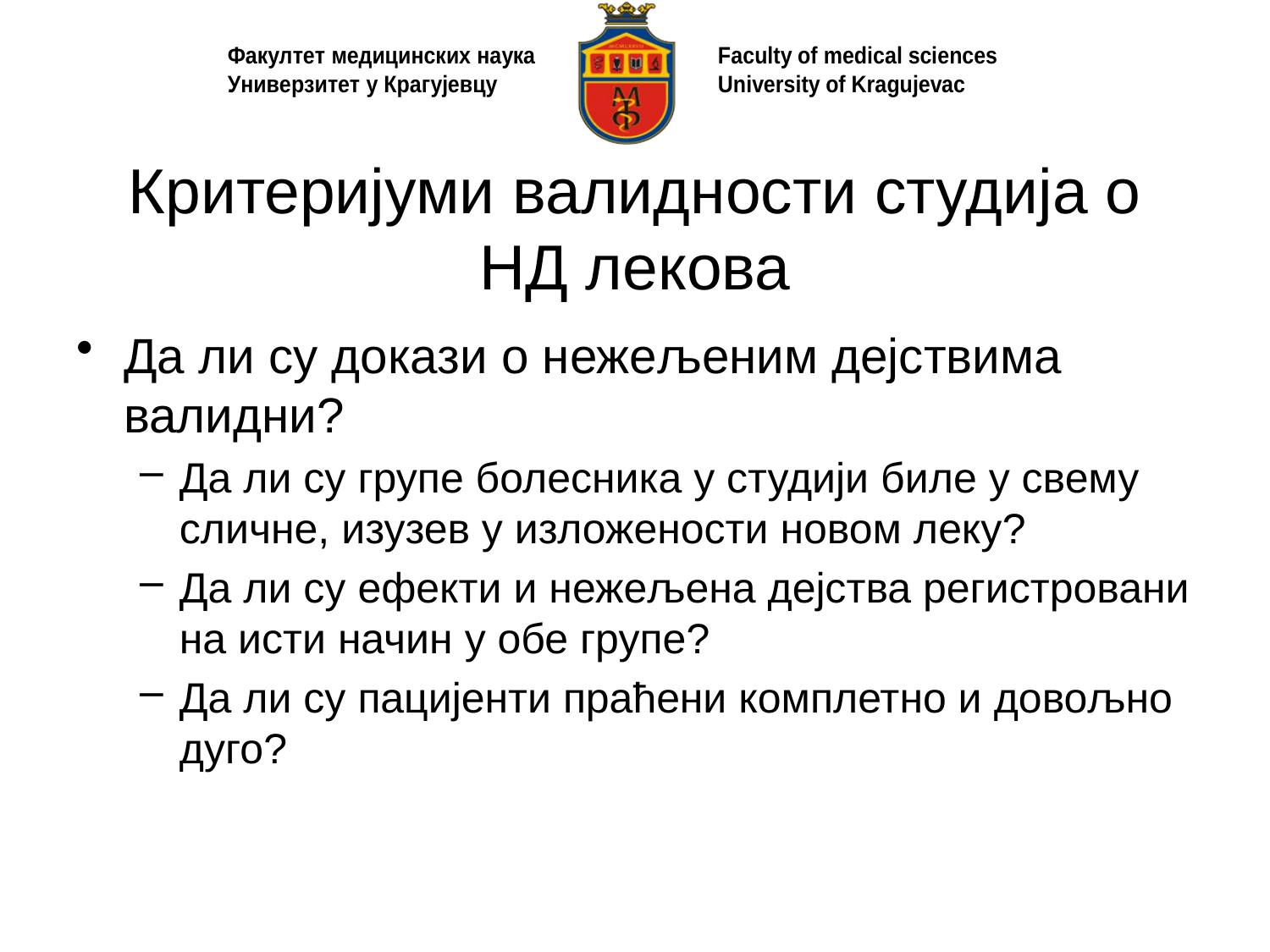

# Критеријуми валидности студија о НД лекова
Да ли су докази о нежељеним дејствима валидни?
Да ли су групе болесника у студији биле у свему сличне, изузев у изложености новом леку?
Да ли су ефекти и нежељена дејства регистровани на исти начин у обе групе?
Да ли су пацијенти праћени комплетно и довољно дуго?